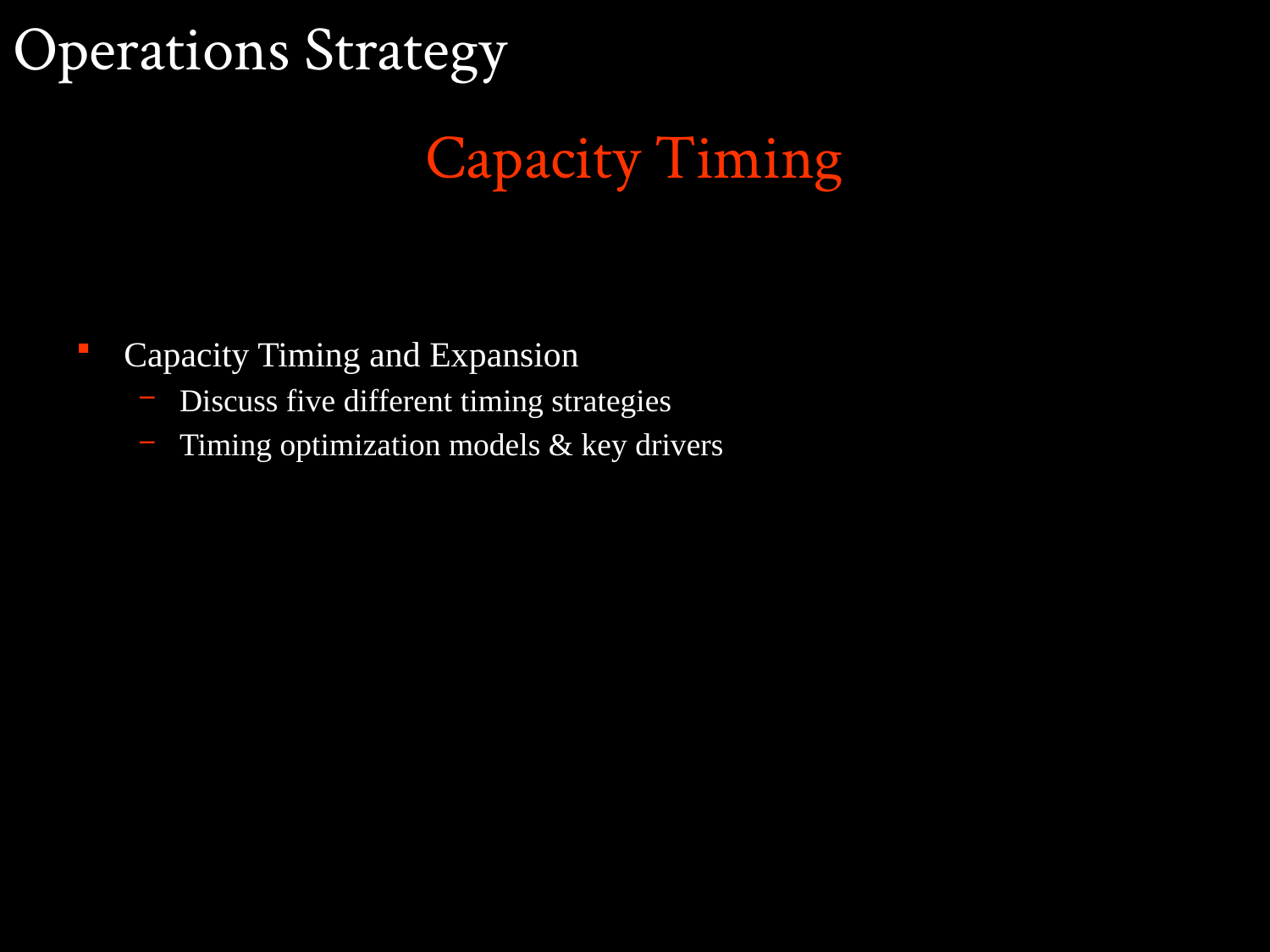

Operations Strategy
Capacity Timing
Capacity Timing and Expansion
Discuss five different timing strategies
Timing optimization models & key drivers